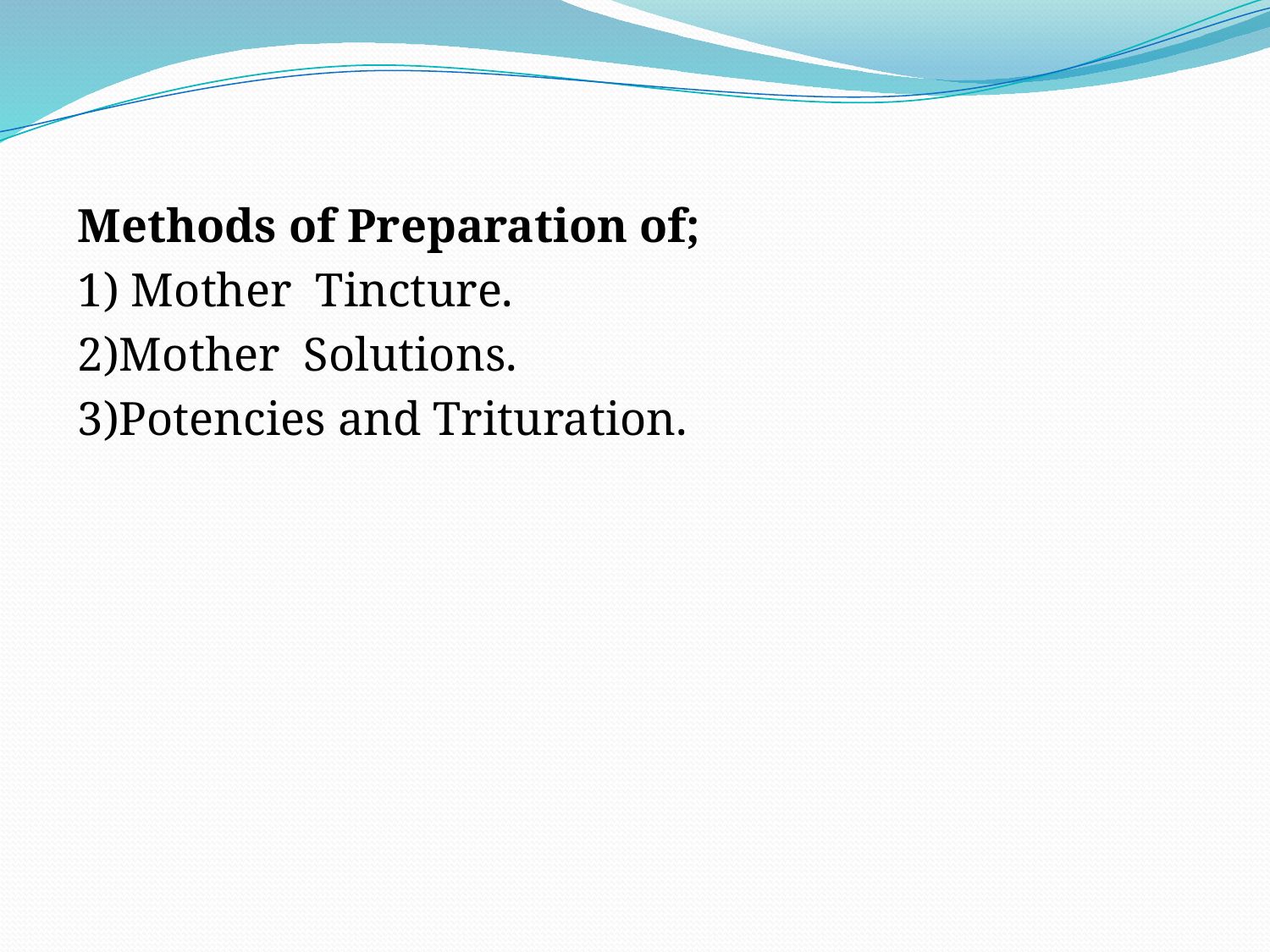

Methods of Preparation of;
1) Mother  Tincture.
2)Mother  Solutions.
3)Potencies and Trituration.